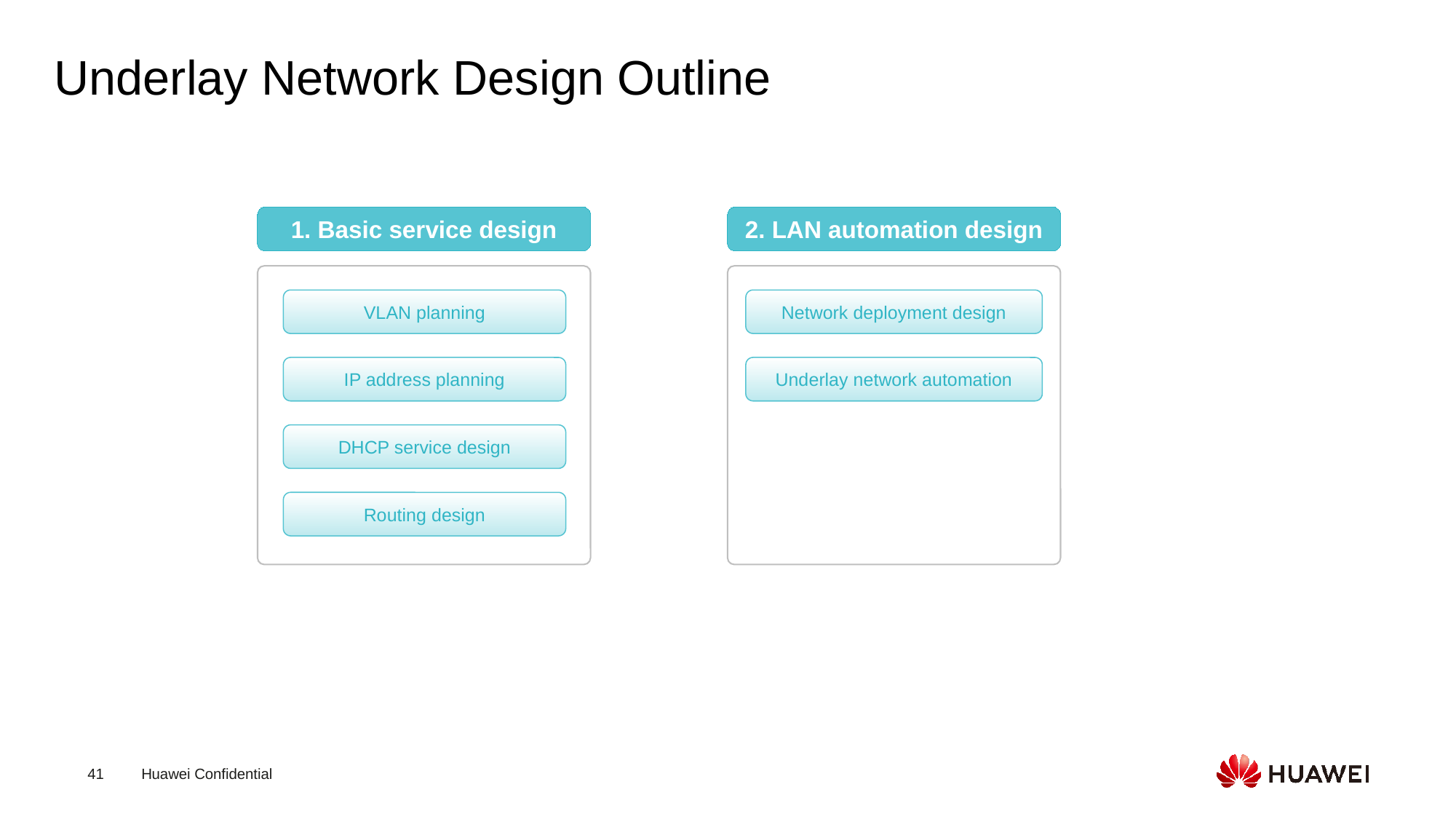

# Underlay Network Design Outline
1. Basic service design
2. LAN automation design

VLAN planning
Network deployment design
IP address planning
Underlay network automation
DHCP service design
Routing design